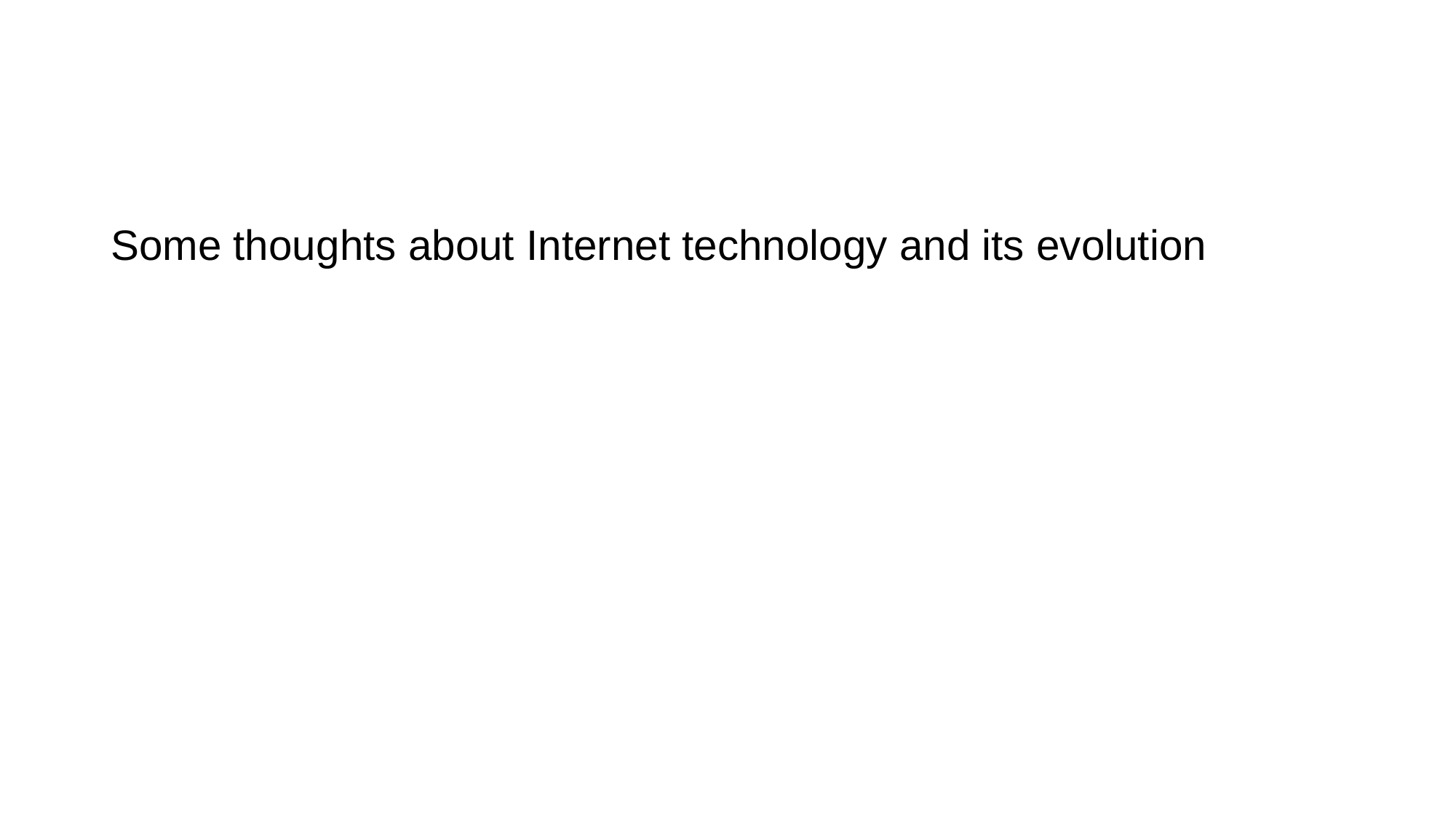

Some thoughts about Internet technology and its evolution